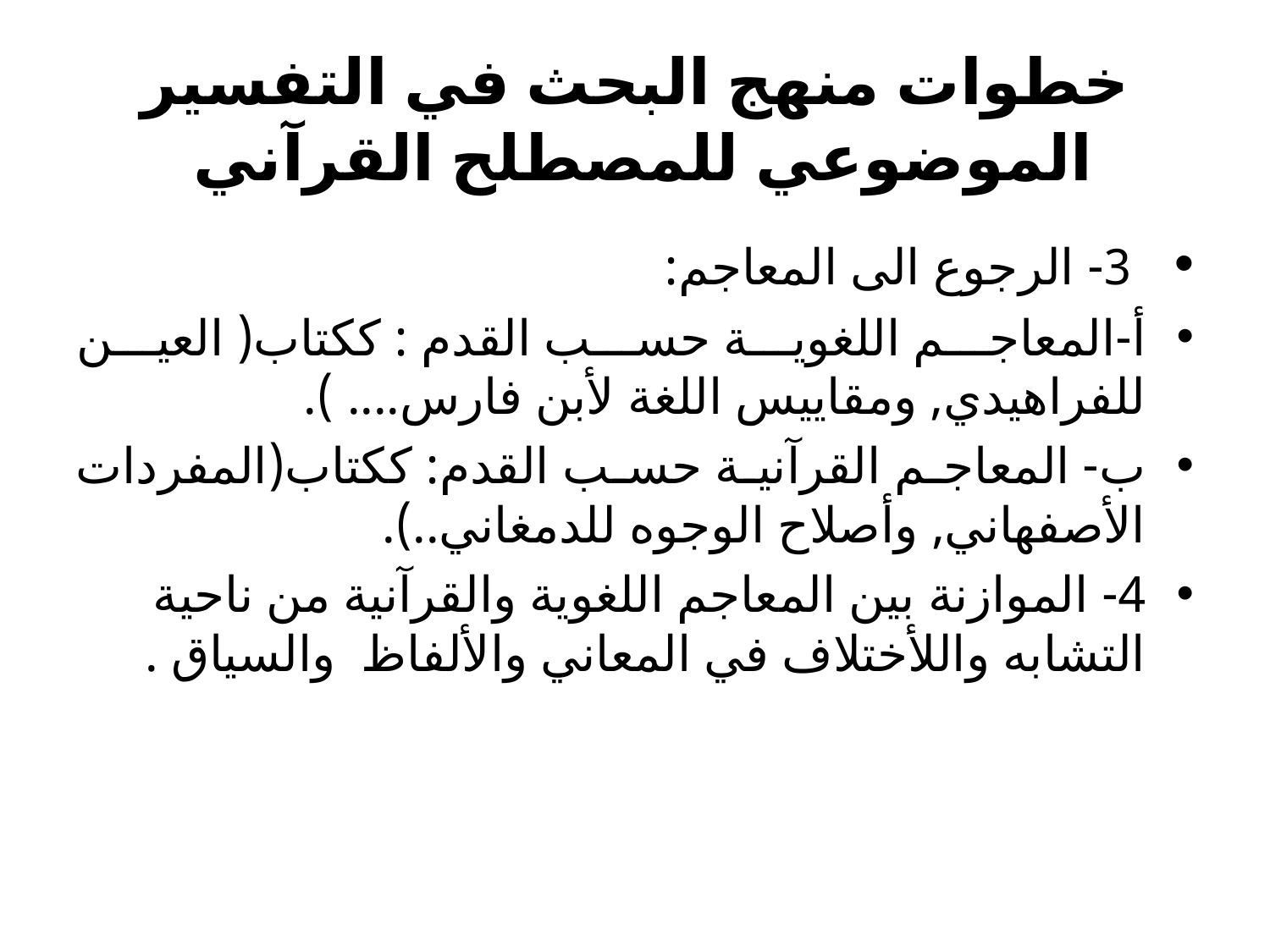

# خطوات منهج البحث في التفسير الموضوعي للمصطلح القرآني
 3- الرجوع الى المعاجم:
أ-المعاجم اللغوية حسب القدم : ككتاب( العين للفراهيدي, ومقاييس اللغة لأبن فارس.... ).
ب- المعاجم القرآنية حسب القدم: ككتاب(المفردات الأصفهاني, وأصلاح الوجوه للدمغاني..).
4- الموازنة بين المعاجم اللغوية والقرآنية من ناحية التشابه واللأختلاف في المعاني والألفاظ  والسياق .